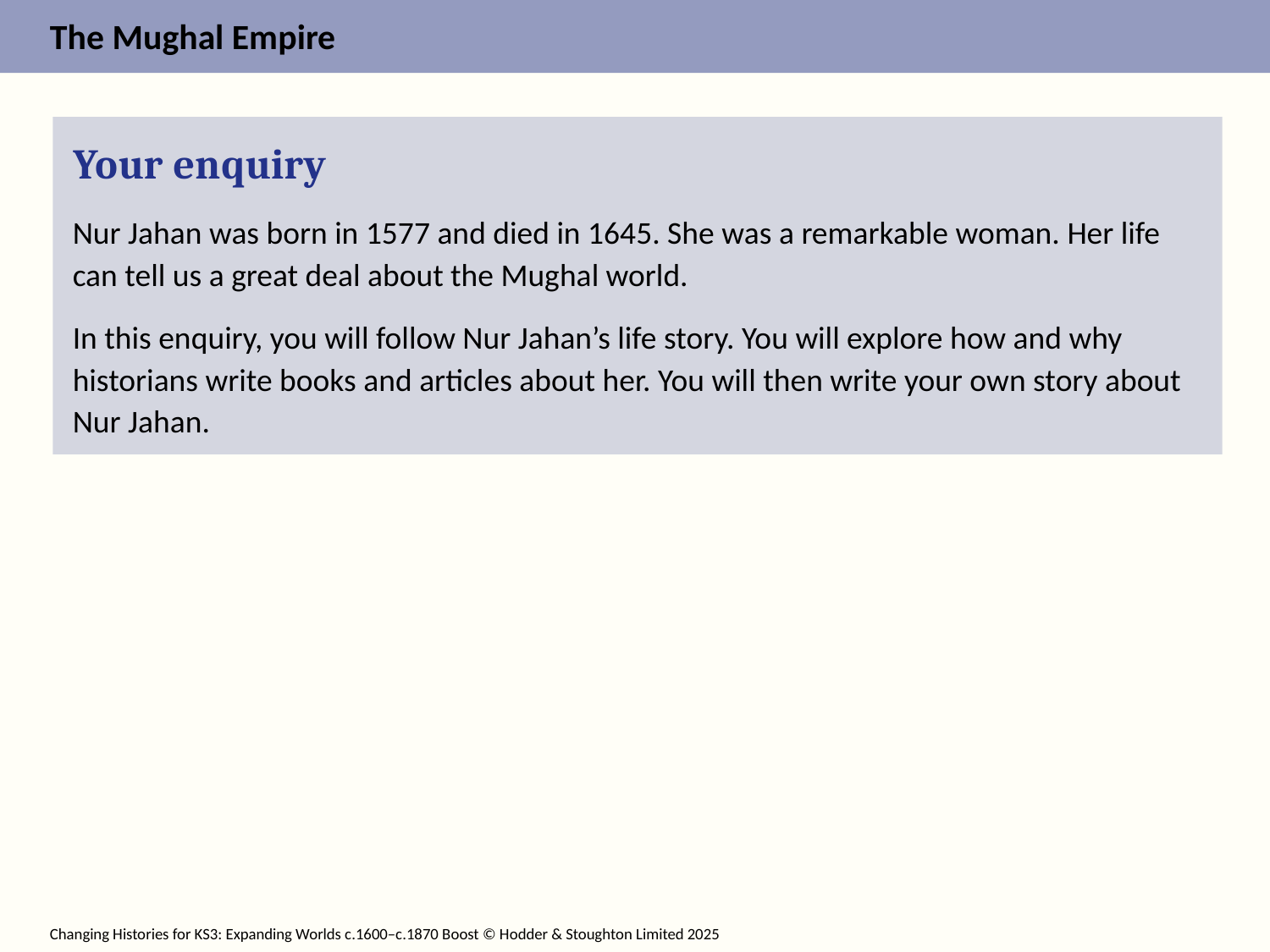

Your enquiry
Nur Jahan was born in 1577 and died in 1645. She was a remarkable woman. Her life can tell us a great deal about the Mughal world.
In this enquiry, you will follow Nur Jahan’s life story. You will explore how and why historians write books and articles about her. You will then write your own story about Nur Jahan.